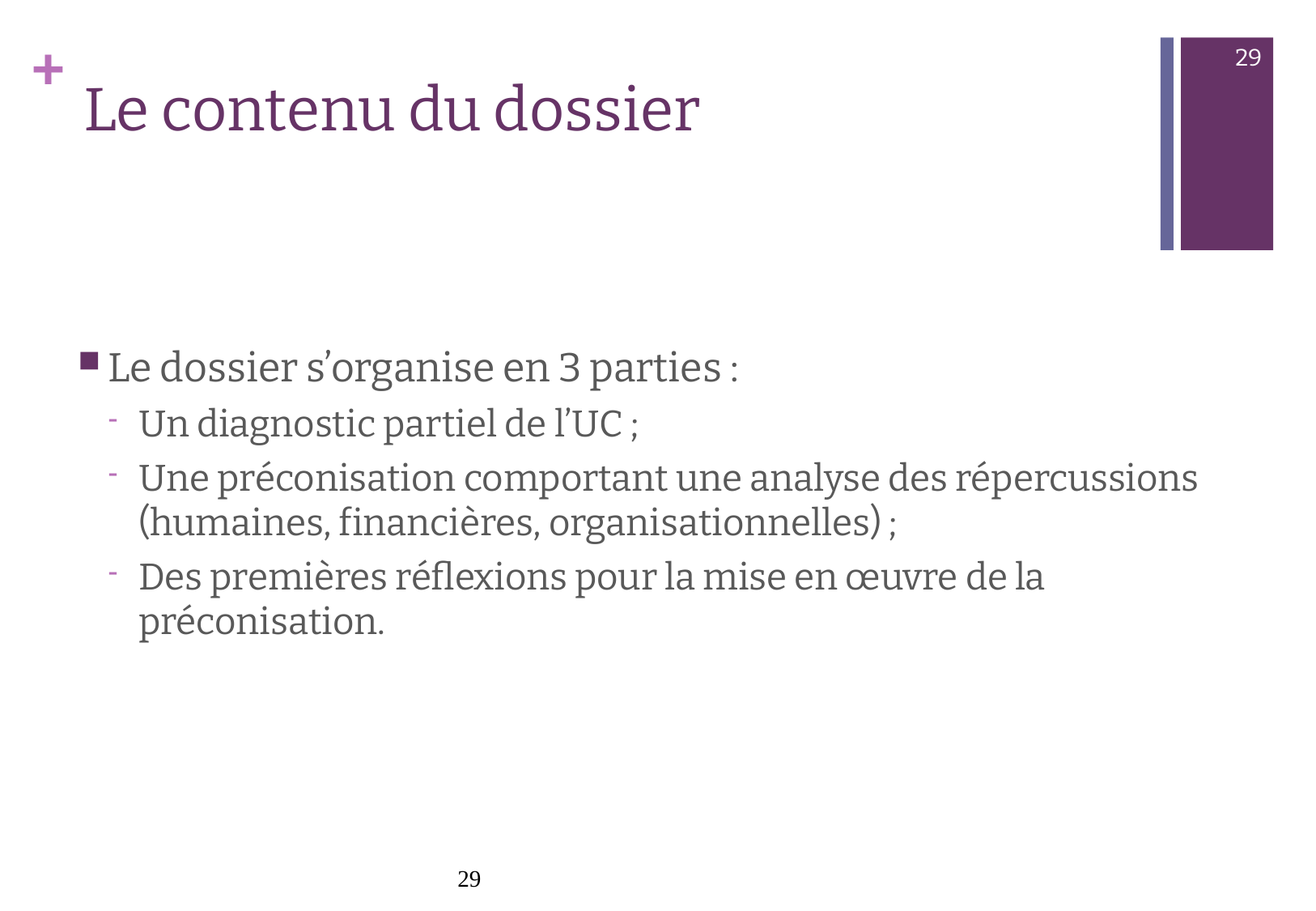

29
# Le contenu du dossier
Le dossier s’organise en 3 parties :
Un diagnostic partiel de l’UC ;
Une préconisation comportant une analyse des répercussions (humaines, financières, organisationnelles) ;
Des premières réflexions pour la mise en œuvre de la préconisation.

29